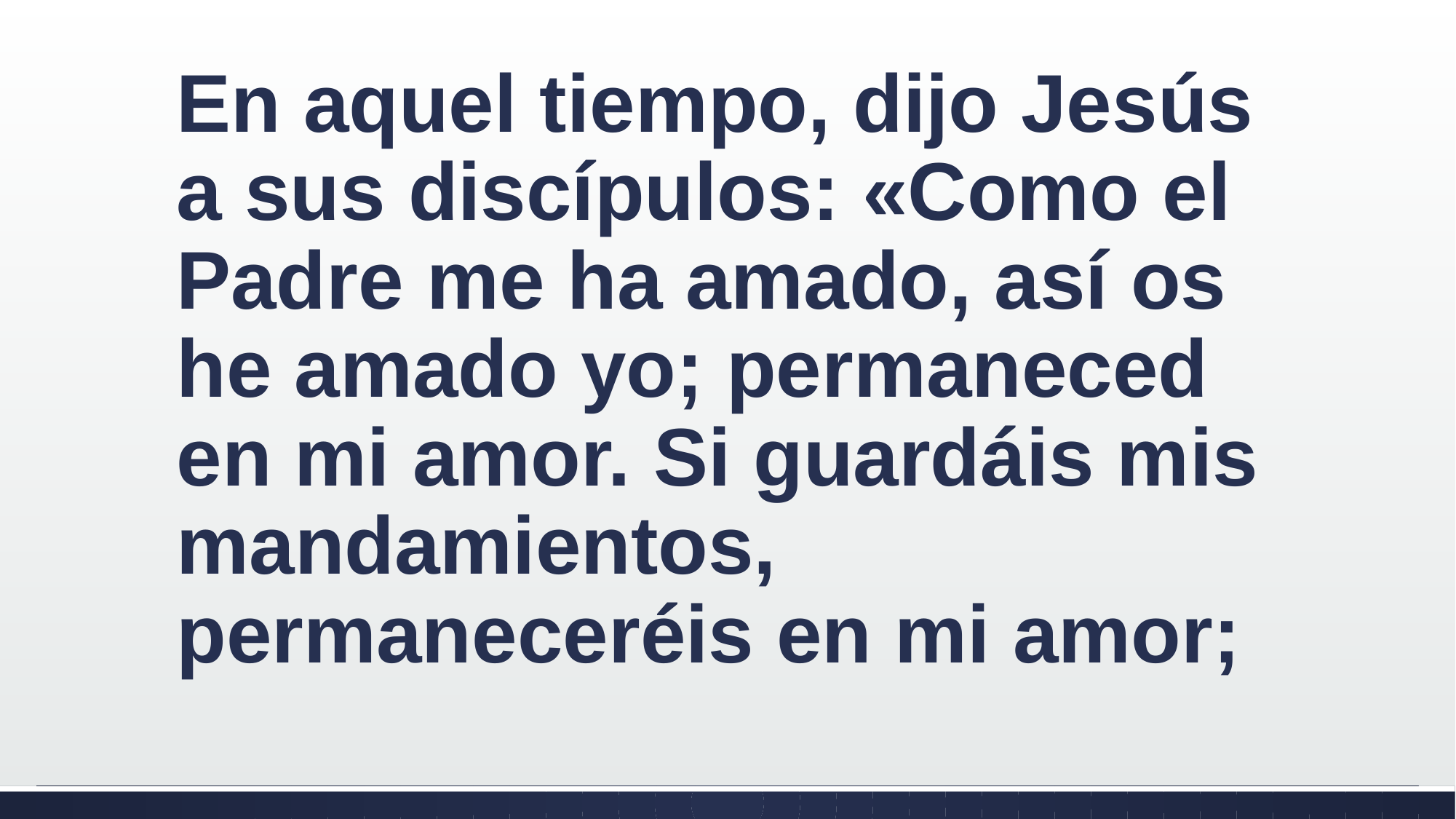

#
En aquel tiempo, dijo Jesús a sus discípulos: «Como el Padre me ha amado, así os he amado yo; permaneced en mi amor. Si guardáis mis mandamientos, permaneceréis en mi amor;